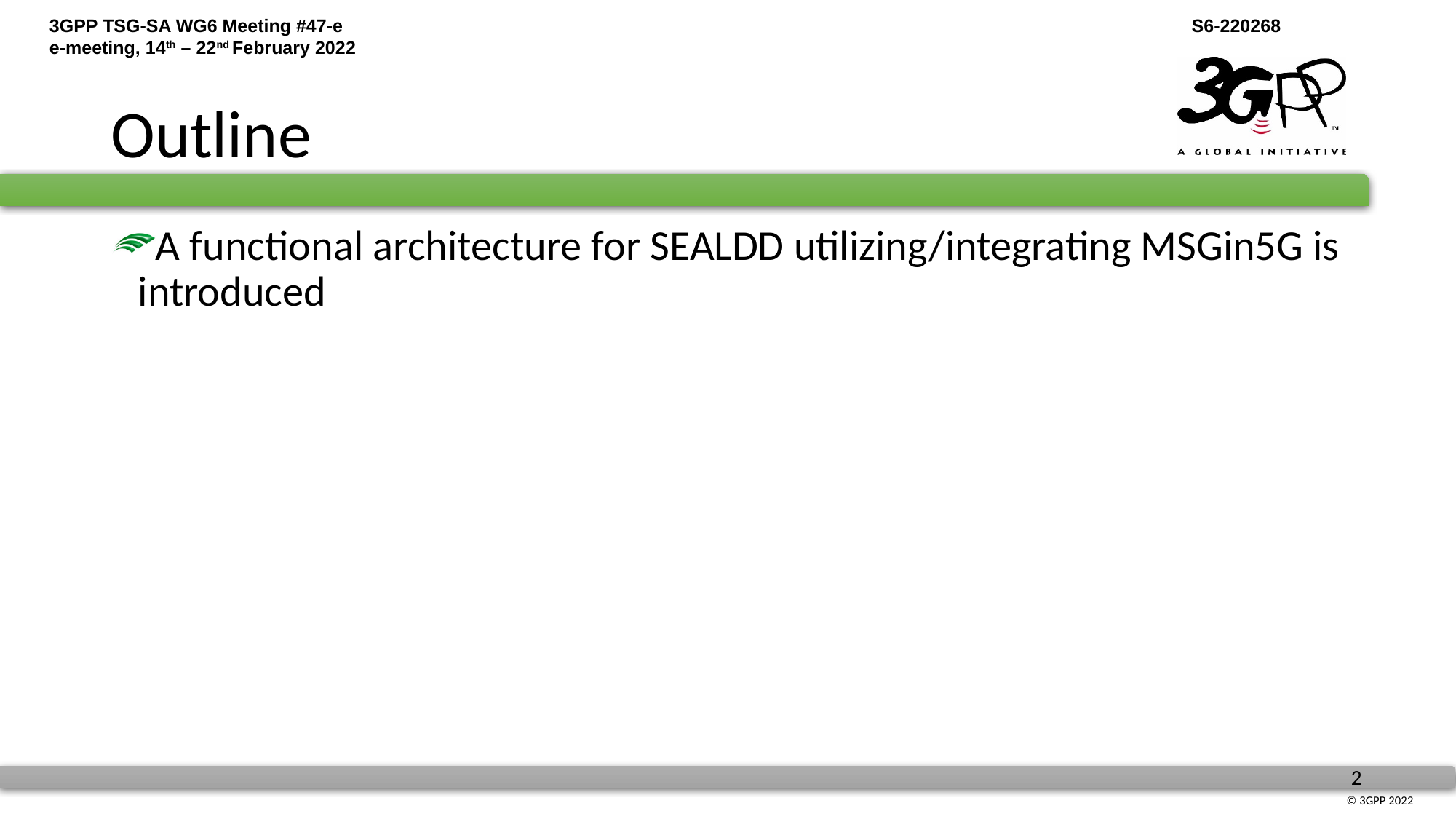

# Outline
A functional architecture for SEALDD utilizing/integrating MSGin5G is introduced